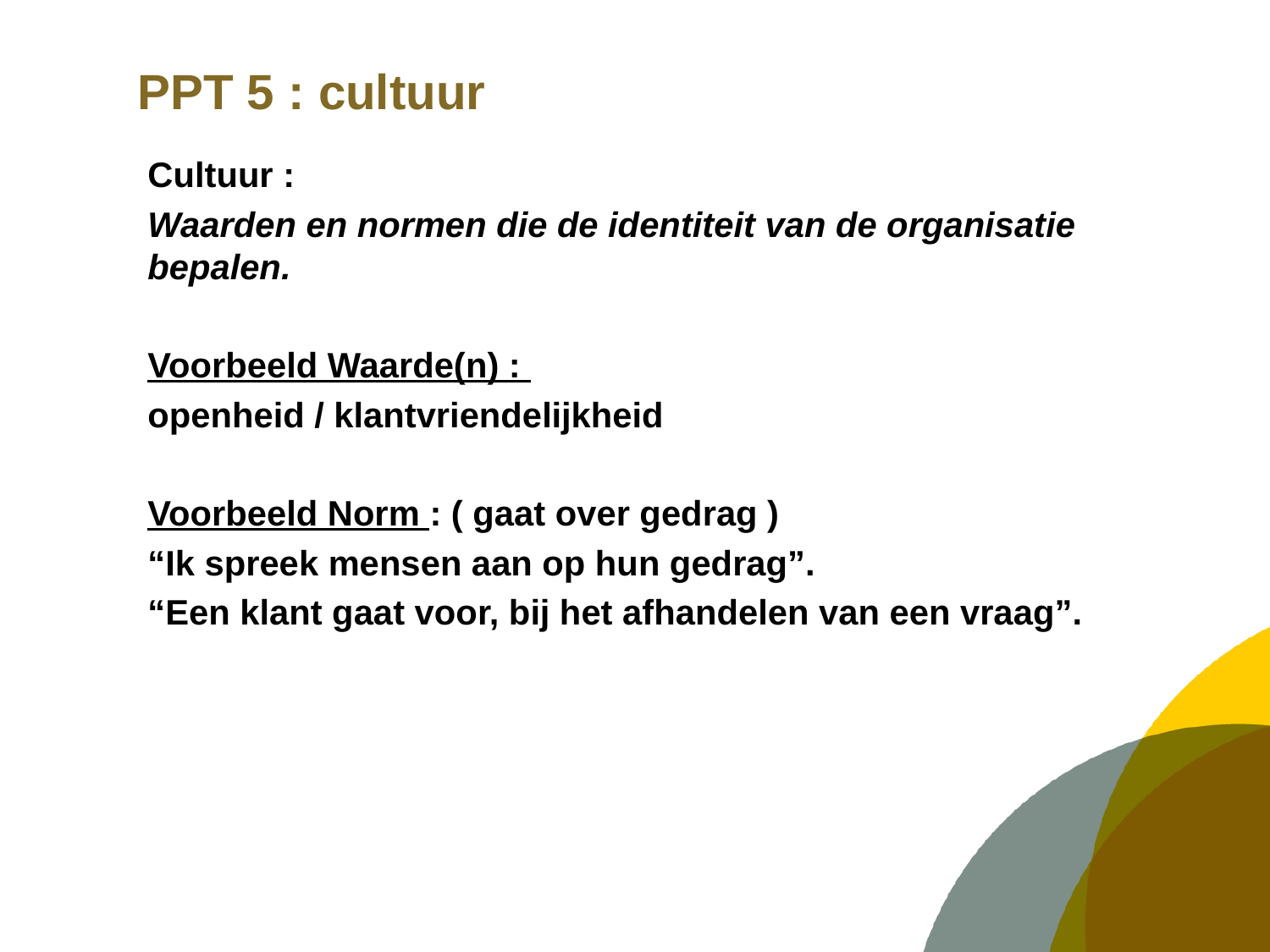

# PPT 5 : cultuur
Cultuur :
Waarden en normen die de identiteit van de organisatie bepalen.

Voorbeeld Waarde(n) :
openheid / klantvriendelijkheid

Voorbeeld Norm : ( gaat over gedrag )
“Ik spreek mensen aan op hun gedrag”.
“Een klant gaat voor, bij het afhandelen van een vraag”.